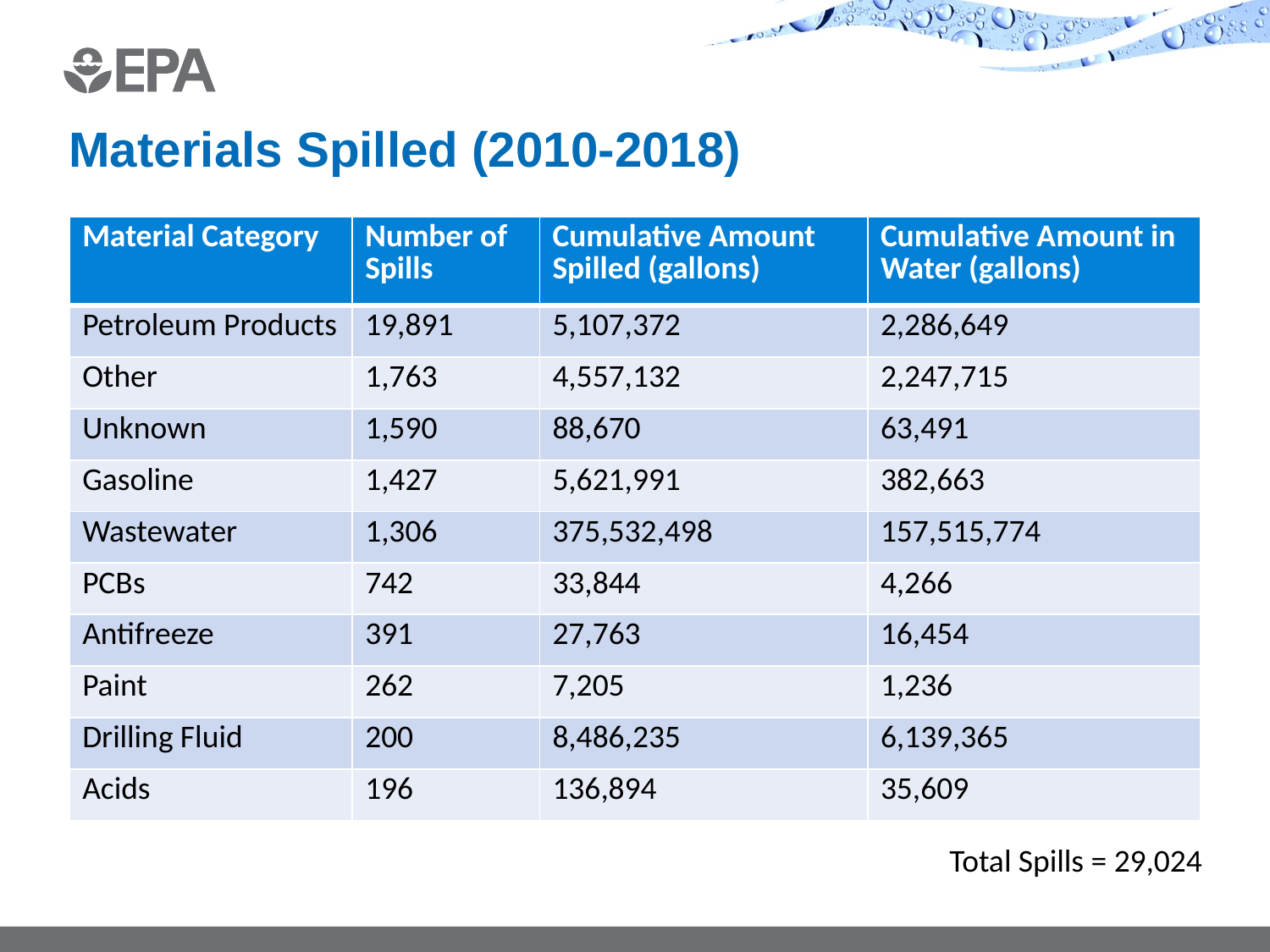

Materials Spilled (2010-2018)
| Material Category | Number of Spills | Cumulative Amount Spilled (gallons) | Cumulative Amount in Water (gallons) |
| --- | --- | --- | --- |
| Petroleum Products | 19,891 | 5,107,372 | 2,286,649 |
| Other | 1,763 | 4,557,132 | 2,247,715 |
| Unknown | 1,590 | 88,670 | 63,491 |
| Gasoline | 1,427 | 5,621,991 | 382,663 |
| Wastewater | 1,306 | 375,532,498 | 157,515,774 |
| PCBs | 742 | 33,844 | 4,266 |
| Antifreeze | 391 | 27,763 | 16,454 |
| Paint | 262 | 7,205 | 1,236 |
| Drilling Fluid | 200 | 8,486,235 | 6,139,365 |
| Acids | 196 | 136,894 | 35,609 |
Total Spills = 29,024